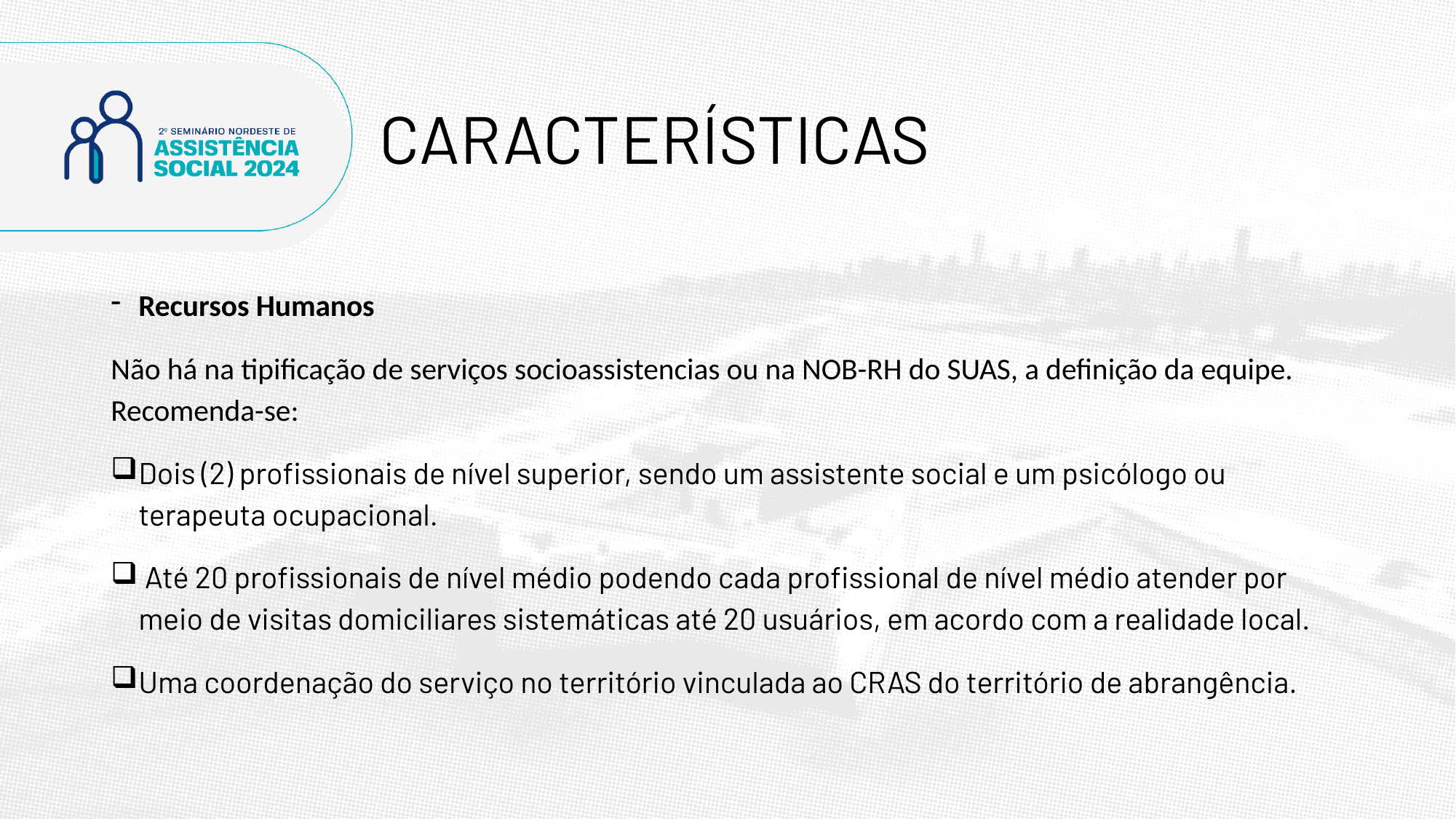

# CARACTERÍSTICAS

Recursos Humanos
Não há na tipificação de serviços socioassistencias ou na NOB-RH do SUAS, a definição da equipe. Recomenda-se:
Dois (2) profissionais de nível superior, sendo um assistente social e um psicólogo ou terapeuta ocupacional.
 Até 20 profissionais de nível médio podendo cada profissional de nível médio atender por meio de visitas domiciliares sistemáticas até 20 usuários, em acordo com a realidade local.
Uma coordenação do serviço no território vinculada ao CRAS do território de abrangência.